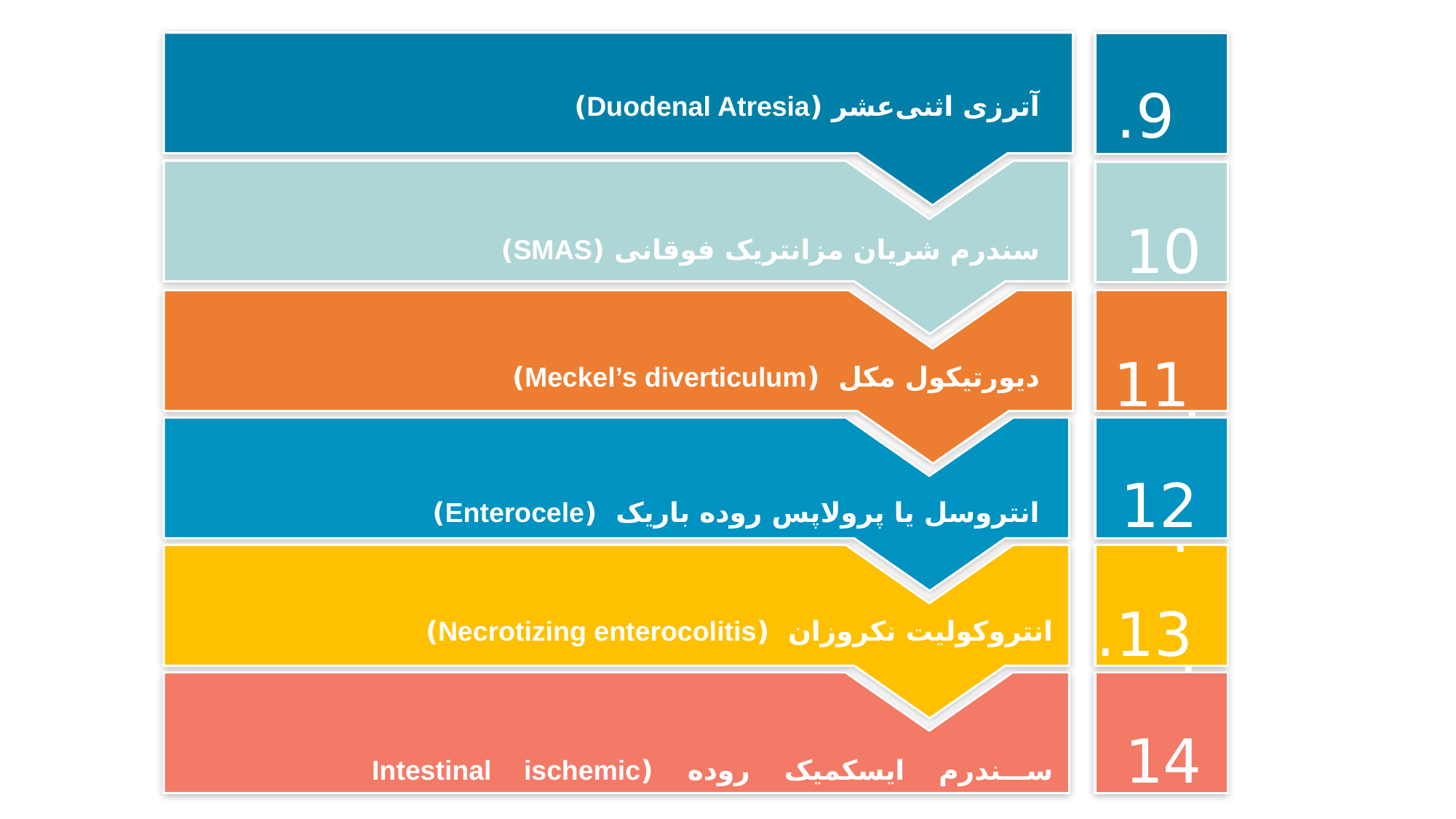

9.

آترزی اثنی‌عشر (Duodenal Atresia)
10.

سندرم شریان مزانتریک فوقانی (SMAS)
11.

دیورتیکول مکل  (Meckel’s diverticulum)
12.

انتروسل یا پرولاپس روده باریک  (Enterocele)
13.

انتروکولیت نکروزان  (Necrotizing enterocolitis)
14.

سندرم ایسکمیک روده (Intestinal ischemic syndrome)